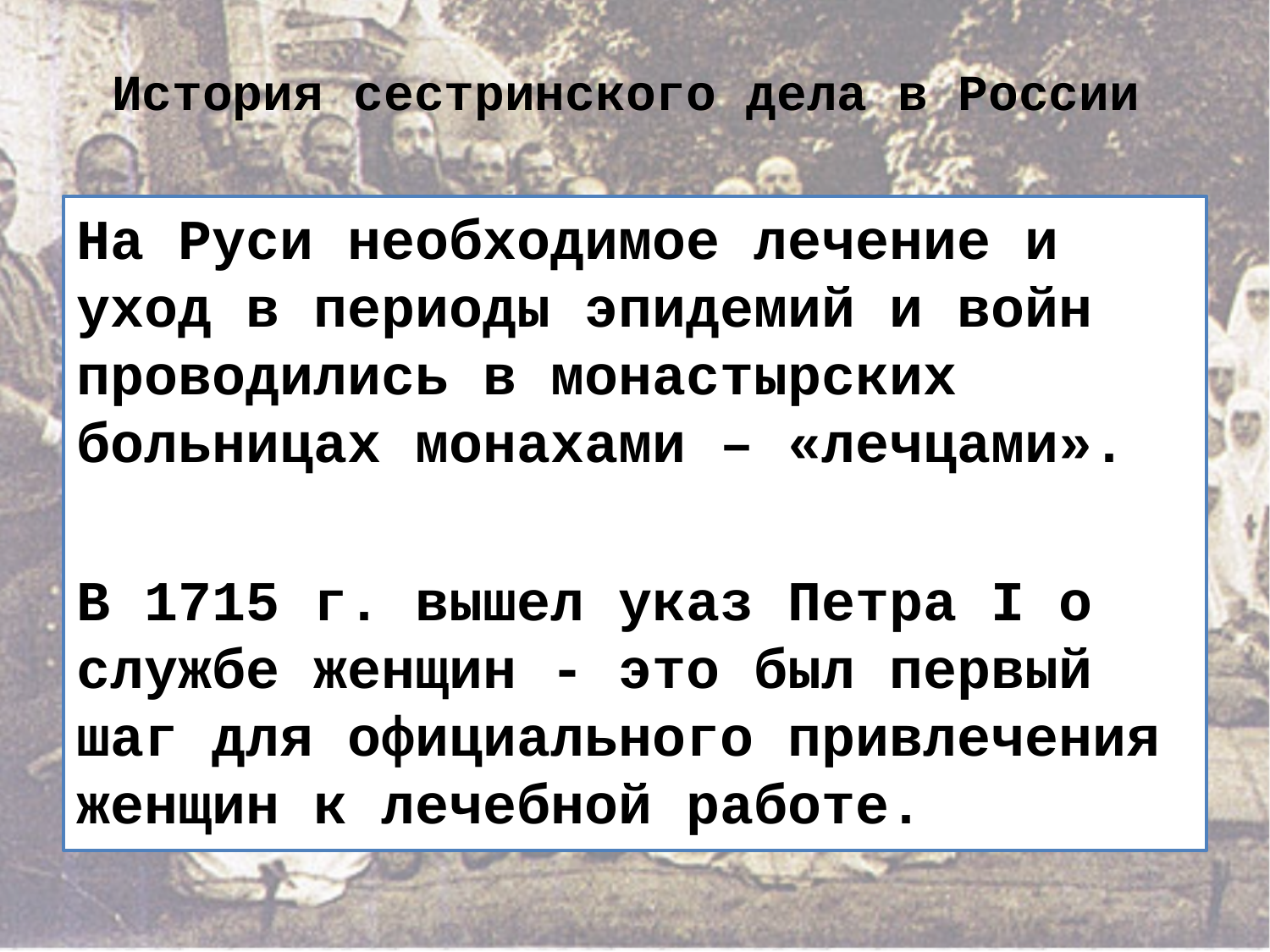

# История сестринского дела в России
На Руси необходимое лечение и уход в периоды эпидемий и войн проводились в монастырских больницах монахами – «лечцами».

В 1715 г. вышел указ Петра I о службе женщин - это был первый шаг для официального привлечения женщин к лечебной работе.